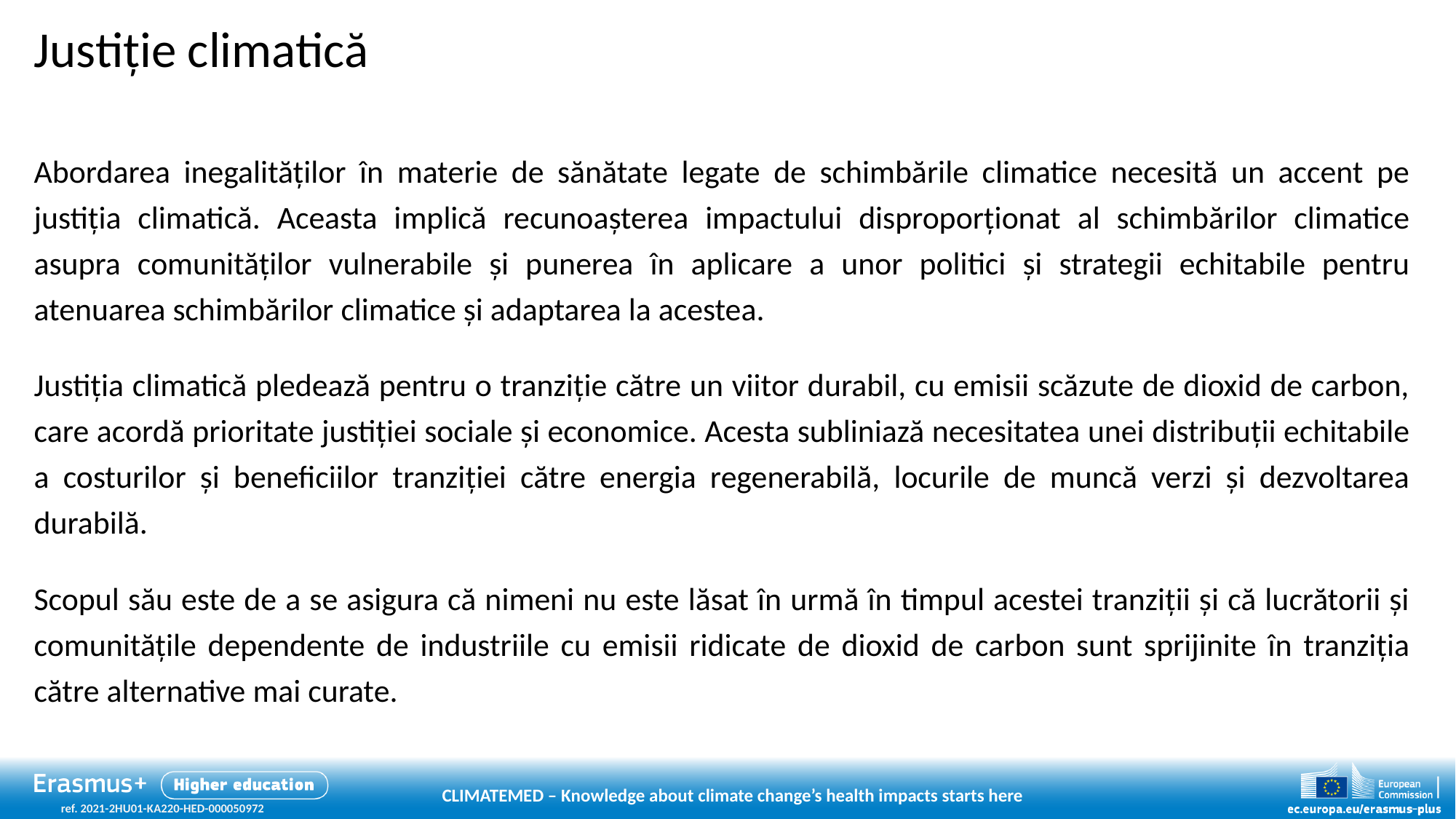

# Justiție climatică
Abordarea inegalităților în materie de sănătate legate de schimbările climatice necesită un accent pe justiția climatică. Aceasta implică recunoașterea impactului disproporționat al schimbărilor climatice asupra comunităților vulnerabile și punerea în aplicare a unor politici și strategii echitabile pentru atenuarea schimbărilor climatice și adaptarea la acestea.
Justiția climatică pledează pentru o tranziție către un viitor durabil, cu emisii scăzute de dioxid de carbon, care acordă prioritate justiției sociale și economice. Acesta subliniază necesitatea unei distribuții echitabile a costurilor și beneficiilor tranziției către energia regenerabilă, locurile de muncă verzi și dezvoltarea durabilă.
Scopul său este de a se asigura că nimeni nu este lăsat în urmă în timpul acestei tranziții și că lucrătorii și comunitățile dependente de industriile cu emisii ridicate de dioxid de carbon sunt sprijinite în tranziția către alternative mai curate.